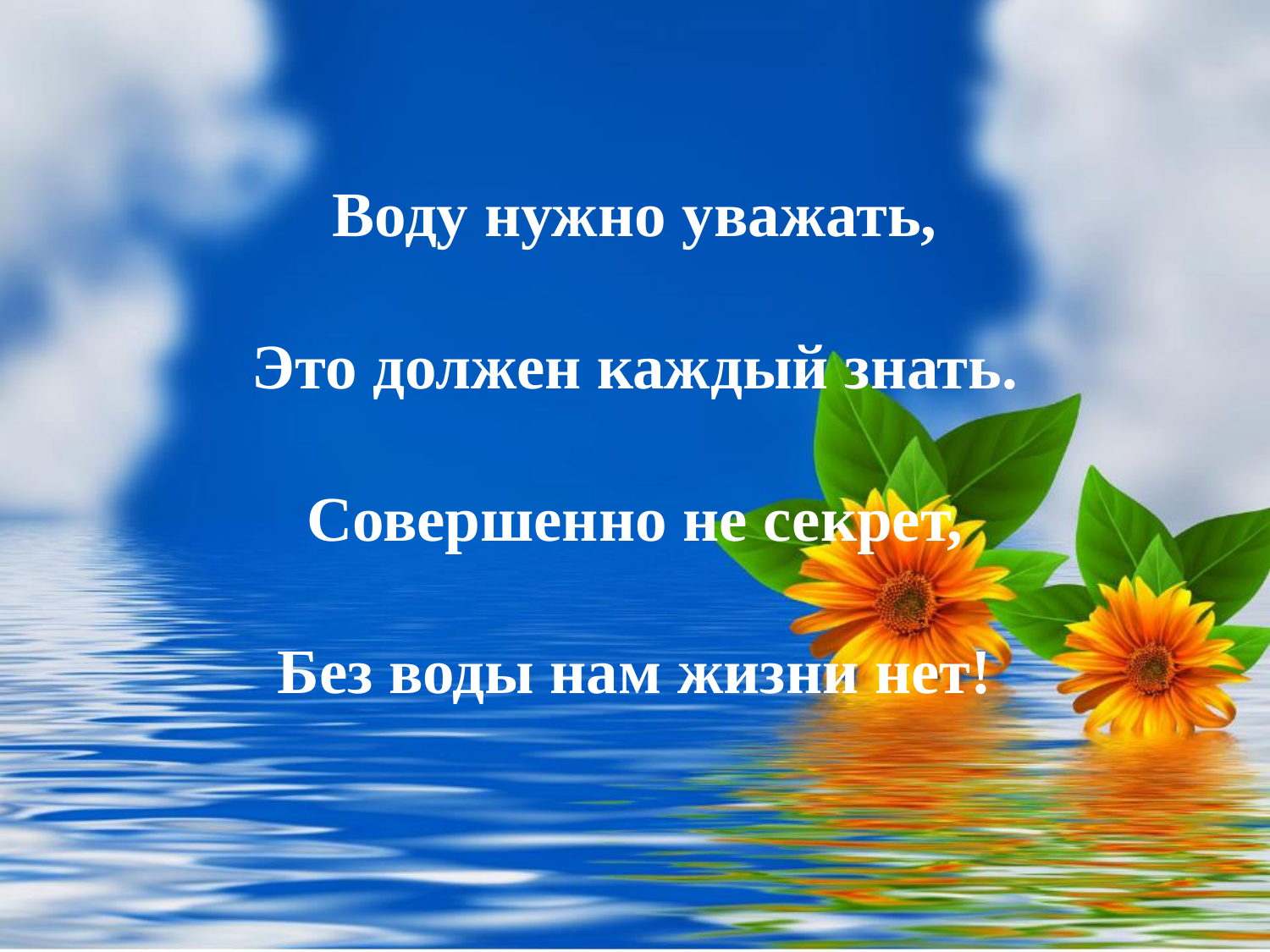

# Воду нужно уважать, Это должен каждый знать. Совершенно не секрет, Без воды нам жизни нет!